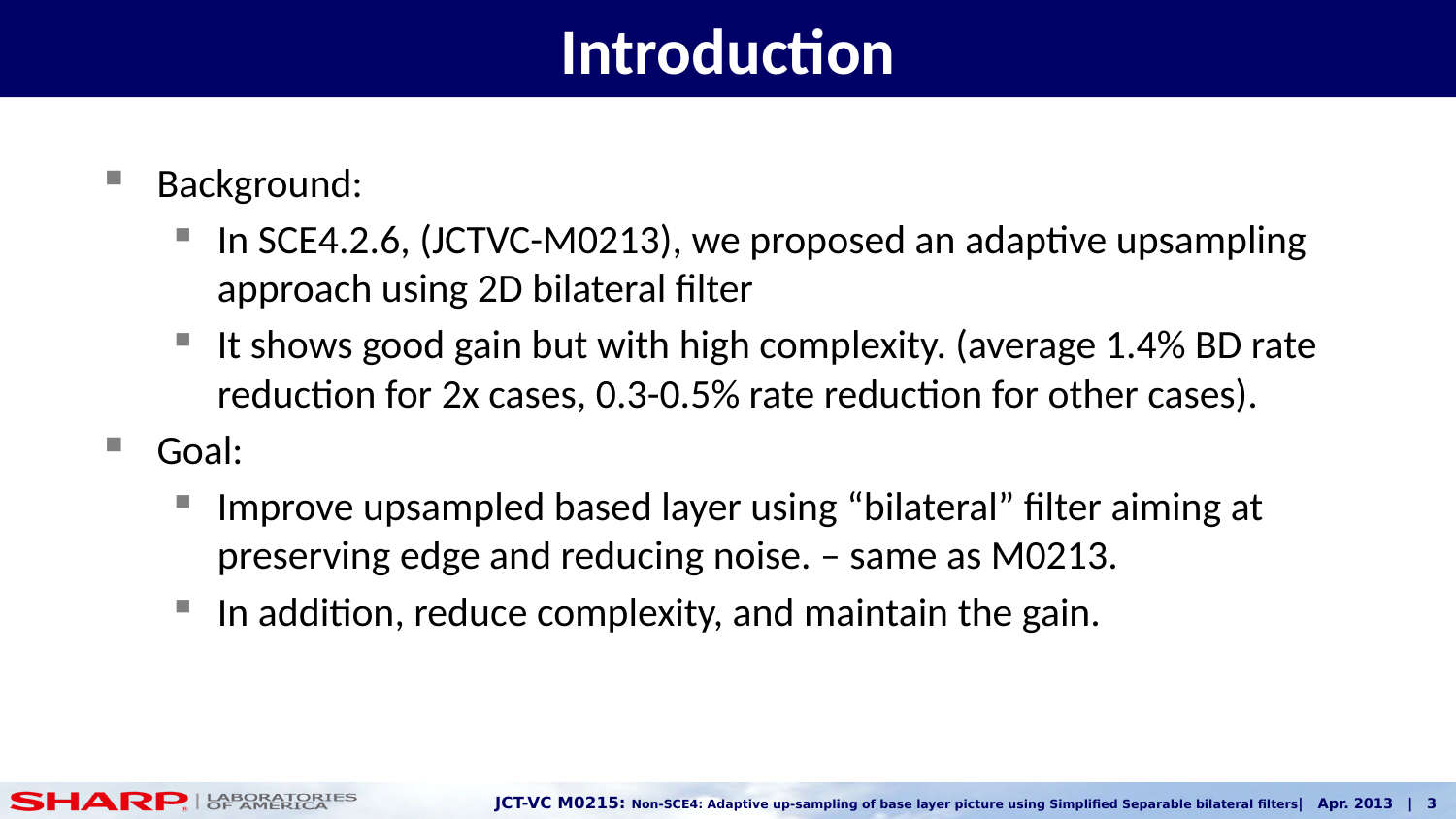

# Introduction
Background:
In SCE4.2.6, (JCTVC-M0213), we proposed an adaptive upsampling approach using 2D bilateral filter
It shows good gain but with high complexity. (average 1.4% BD rate reduction for 2x cases, 0.3-0.5% rate reduction for other cases).
Goal:
Improve upsampled based layer using “bilateral” filter aiming at preserving edge and reducing noise. – same as M0213.
In addition, reduce complexity, and maintain the gain.